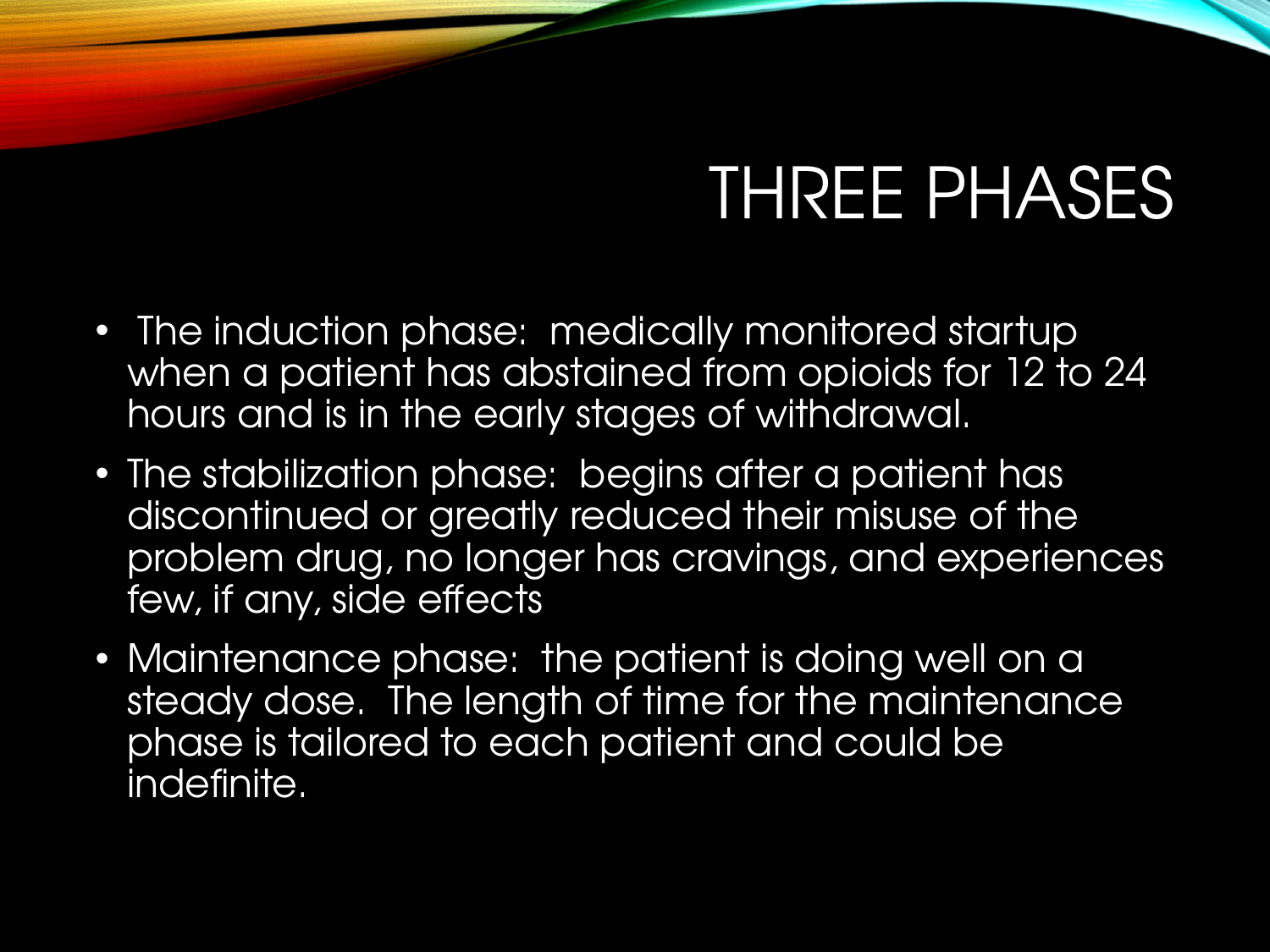

# Three Phases
 The induction phase:  medically monitored startup when a patient has abstained from opioids for 12 to 24 hours and is in the early stages of withdrawal.
The stabilization phase:  begins after a patient has discontinued or greatly reduced their misuse of the problem drug, no longer has cravings, and experiences few, if any, side effects
Maintenance phase:  the patient is doing well on a steady dose.  The length of time for the maintenance phase is tailored to each patient and could be indefinite.